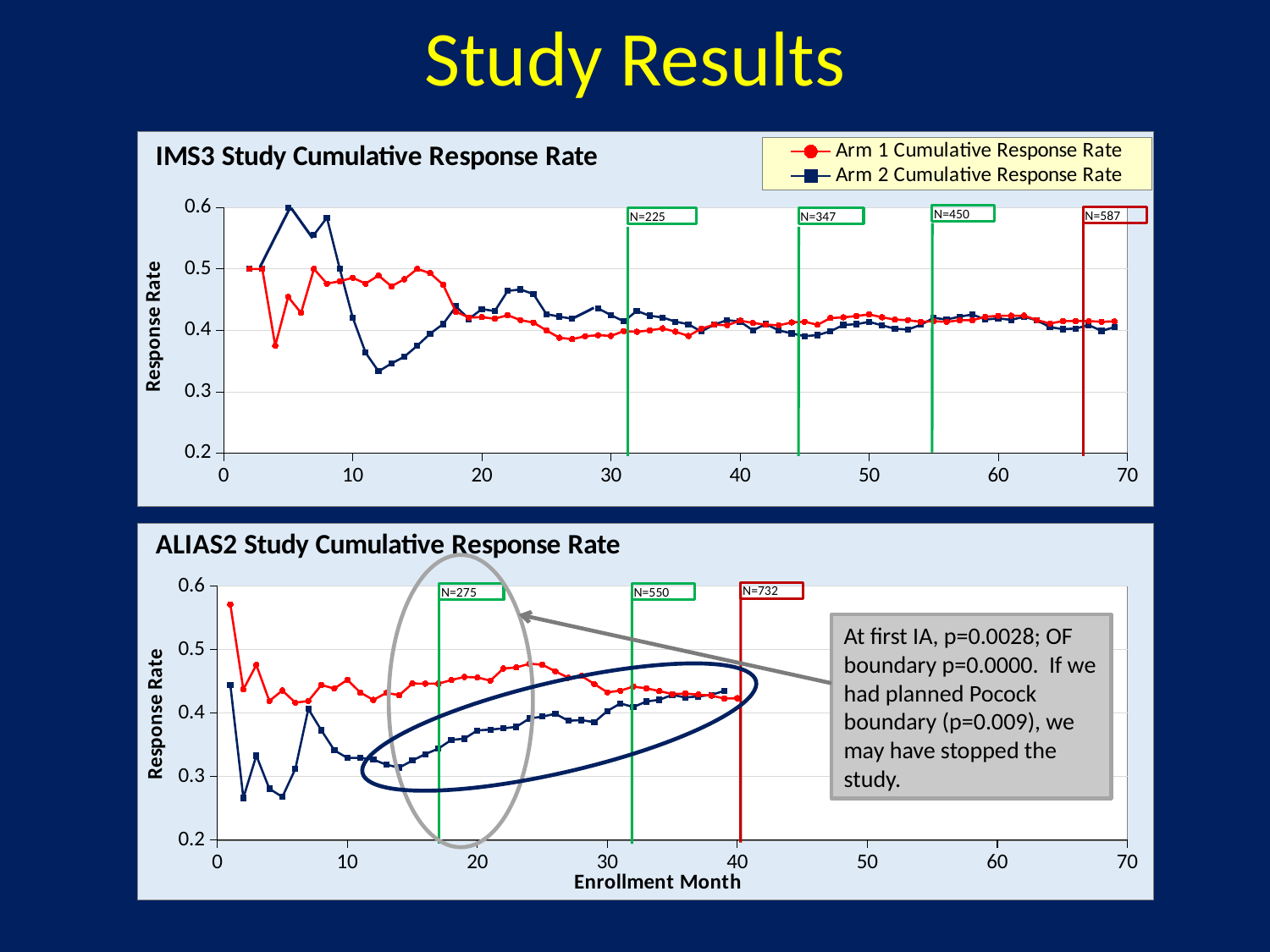

Study Results

### Chart: IMS3 Study Cumulative Response Rate

| Category | Arm 1 Cumulative Response Rate | Arm 2 Cumulative Response Rate |
|---|---|---|
N=450
N=587
N=225
N=347

### Chart: ALIAS2 Study Cumulative Response Rate

| Category | Arm 1 Cumulative Response Rate | Arm 2 Cumulative Response Rate |
|---|---|---|
N=732
N=550
N=275

At first IA, p=0.0028; OF boundary p=0.0000.  If we had planned Pocock boundary (p=0.009), we may have stopped the study.